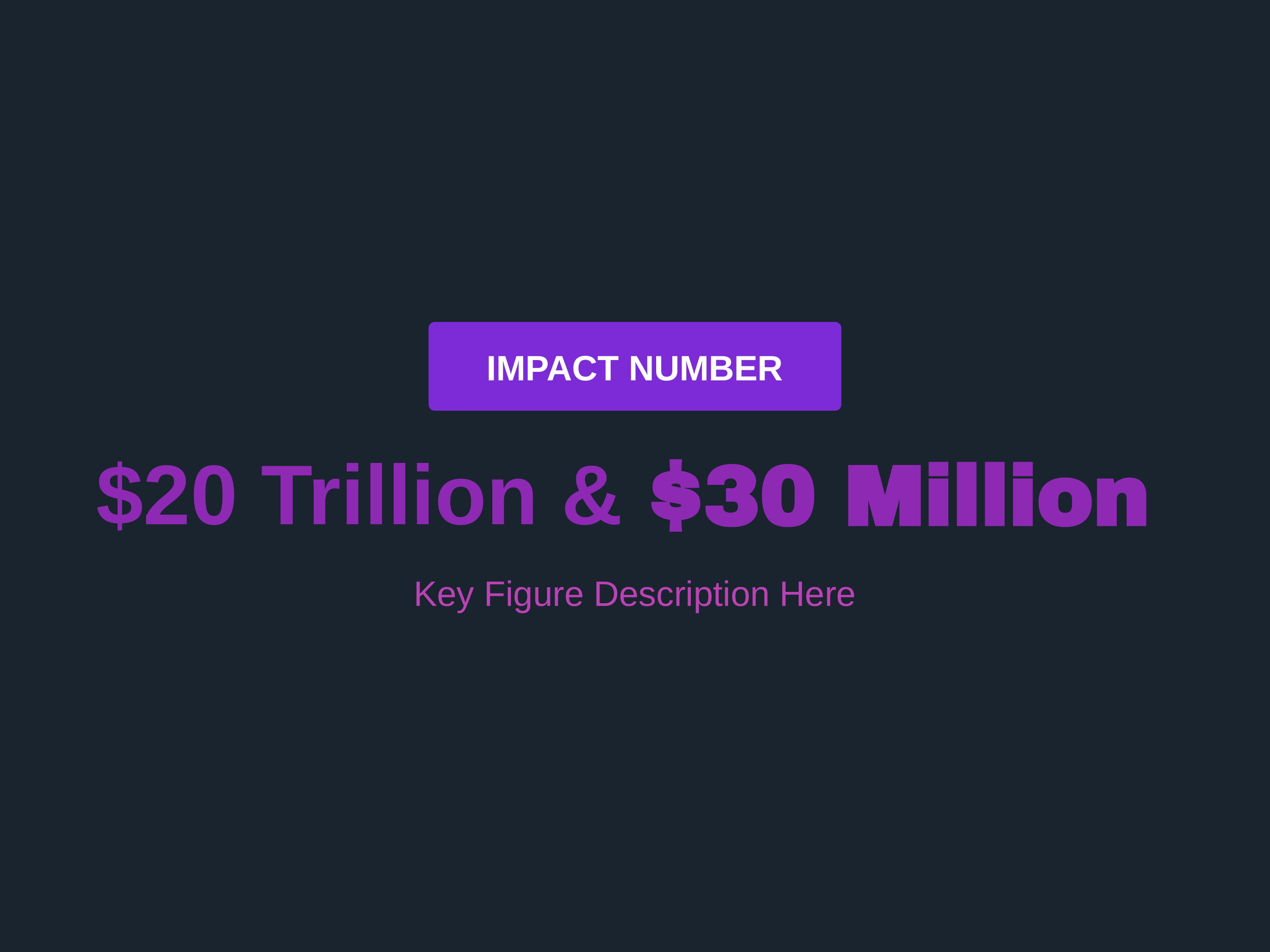

IMPACT NUMBER
$20 Trillion & $30 Million
Key Figure Description Here